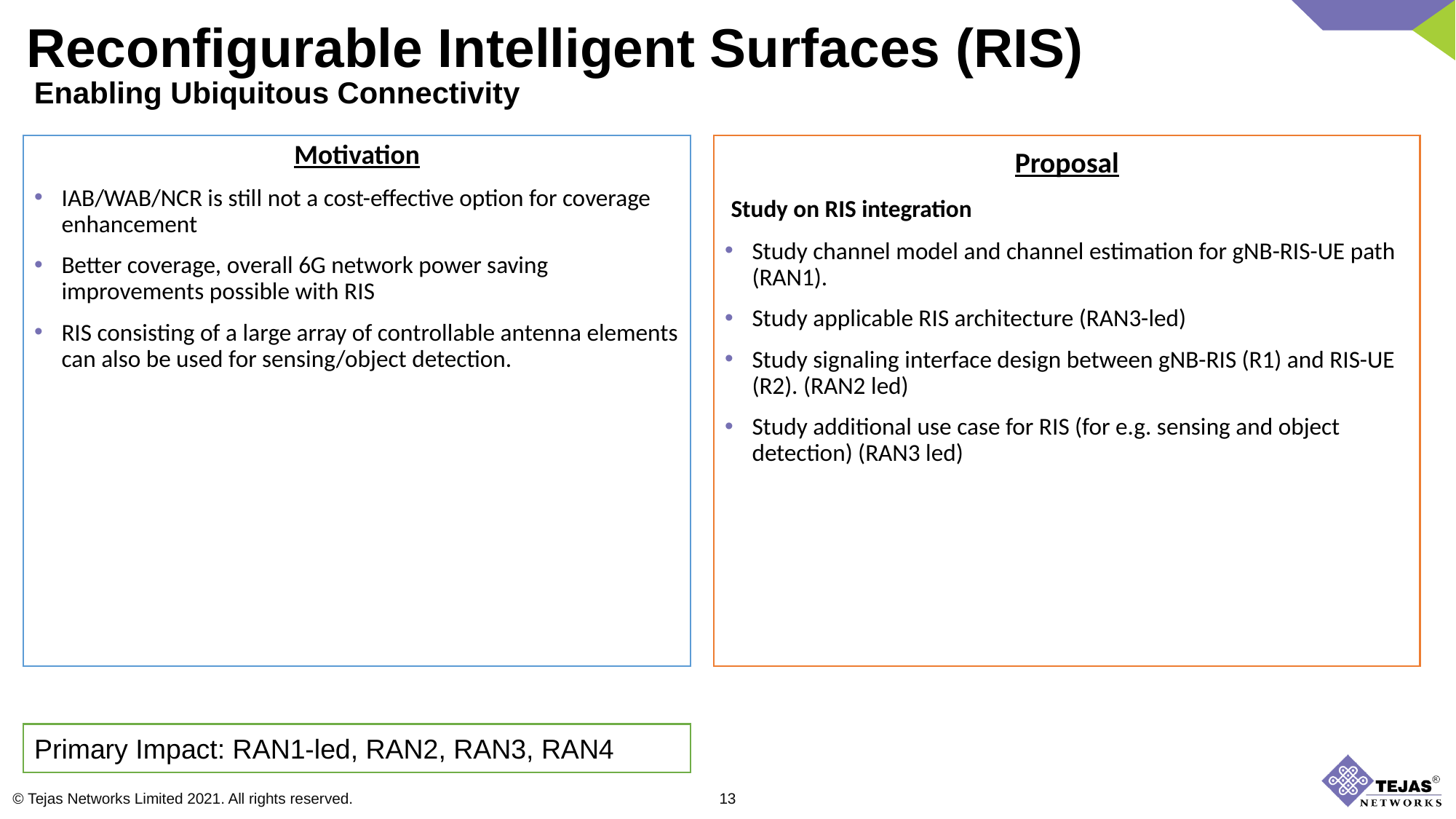

Reconfigurable Intelligent Surfaces (RIS)
Enabling Ubiquitous Connectivity

Motivation
IAB/WAB/NCR is still not a cost-effective option for coverage enhancement
Better coverage, overall 6G network power saving improvements possible with RIS
RIS consisting of a large array of controllable antenna elements can also be used for sensing/object detection.
Proposal
 Study on RIS integration
Study channel model and channel estimation for gNB-RIS-UE path (RAN1).
Study applicable RIS architecture (RAN3-led)
Study signaling interface design between gNB-RIS (R1) and RIS-UE (R2). (RAN2 led)
Study additional use case for RIS (for e.g. sensing and object detection) (RAN3 led)
Primary Impact: RAN1-led, RAN2, RAN3, RAN4